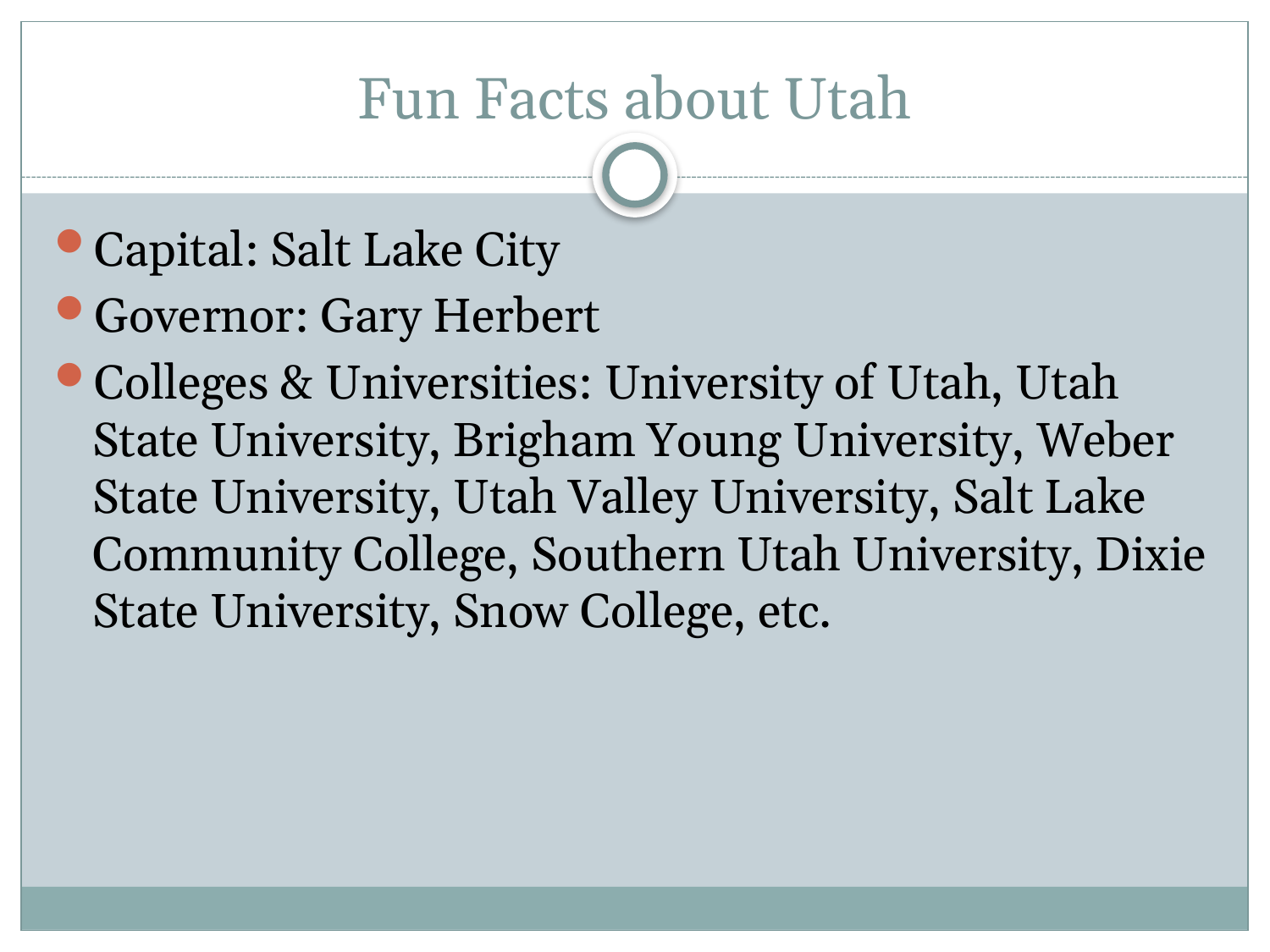

# Fun Facts about Utah
Capital: Salt Lake City
Governor: Gary Herbert
Colleges & Universities: University of Utah, Utah State University, Brigham Young University, Weber State University, Utah Valley University, Salt Lake Community College, Southern Utah University, Dixie State University, Snow College, etc.